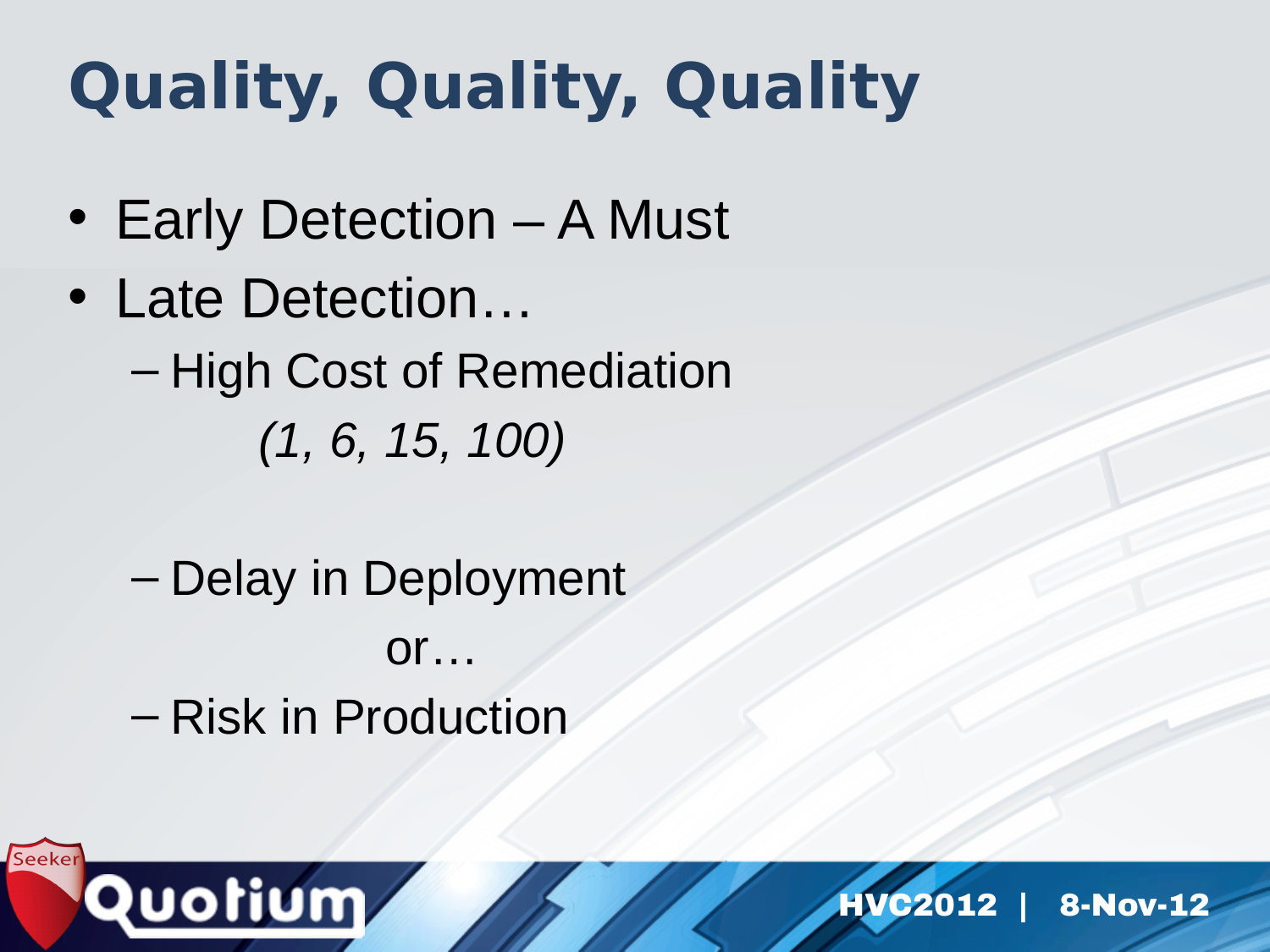

# Quality, Quality, Quality
Early Detection – A Must
Late Detection…
High Cost of Remediation
	(1, 6, 15, 100)

Delay in Deployment
		or…
Risk in Production